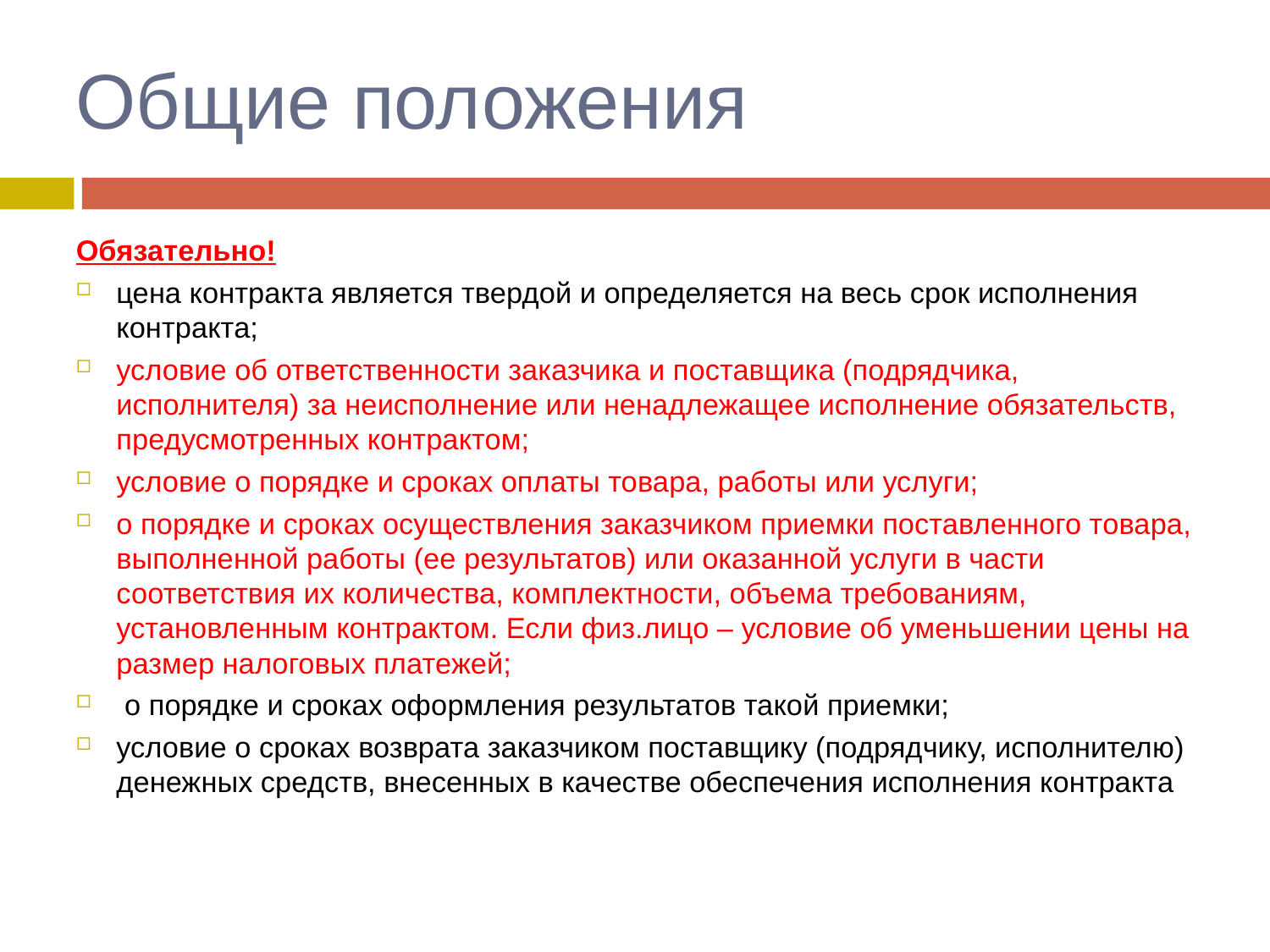

# Общие положения
Обязательно!
цена контракта является твердой и определяется на весь срок исполнения контракта;
условие об ответственности заказчика и поставщика (подрядчика, исполнителя) за неисполнение или ненадлежащее исполнение обязательств, предусмотренных контрактом;
условие о порядке и сроках оплаты товара, работы или услуги;
о порядке и сроках осуществления заказчиком приемки поставленного товара, выполненной работы (ее результатов) или оказанной услуги в части соответствия их количества, комплектности, объема требованиям, установленным контрактом. Если физ.лицо – условие об уменьшении цены на размер налоговых платежей;
 о порядке и сроках оформления результатов такой приемки;
условие о сроках возврата заказчиком поставщику (подрядчику, исполнителю) денежных средств, внесенных в качестве обеспечения исполнения контракта